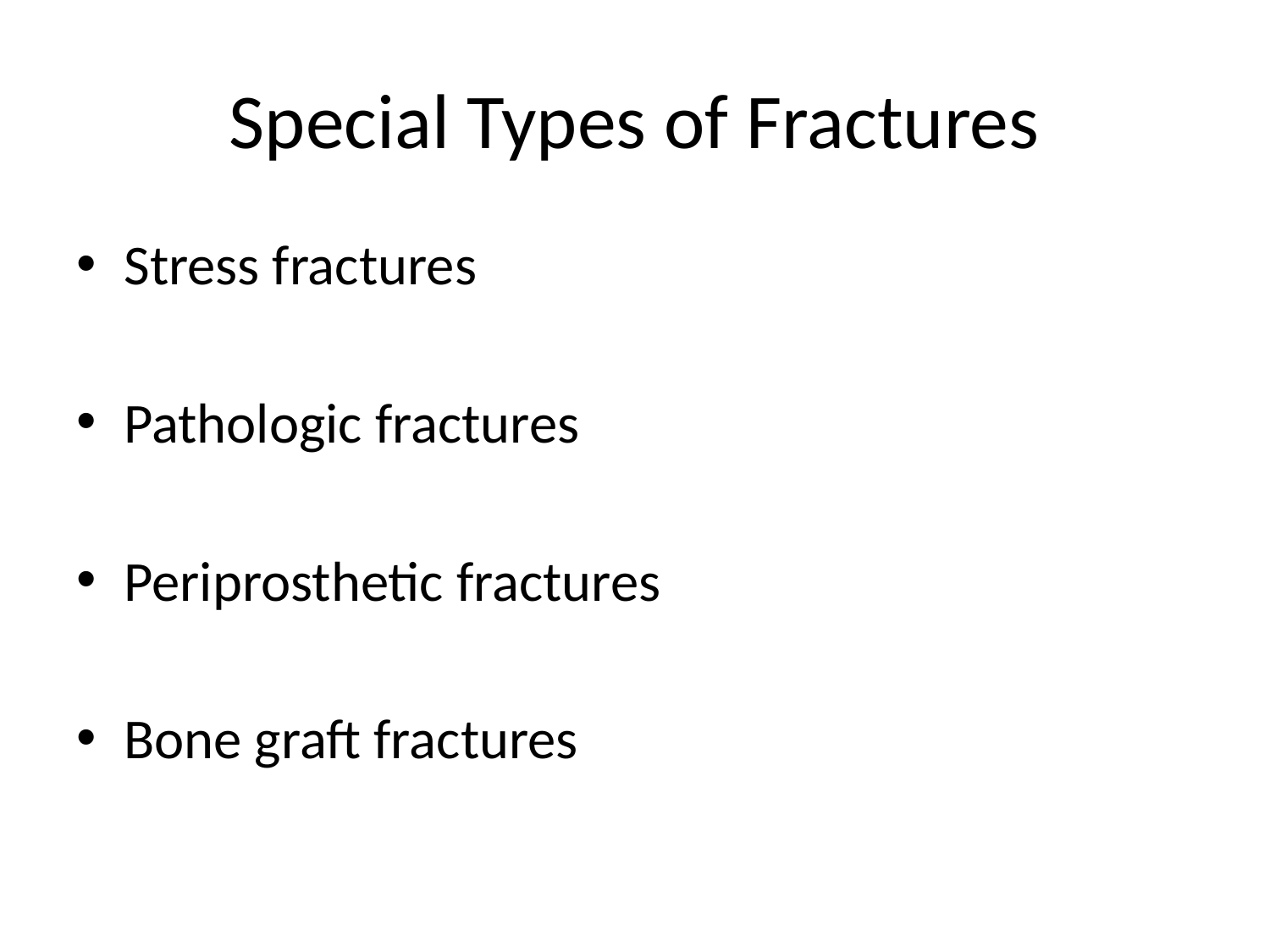

# Special Types of Fractures
Stress fractures

Pathologic fractures

Periprosthetic fractures

Bone graft fractures